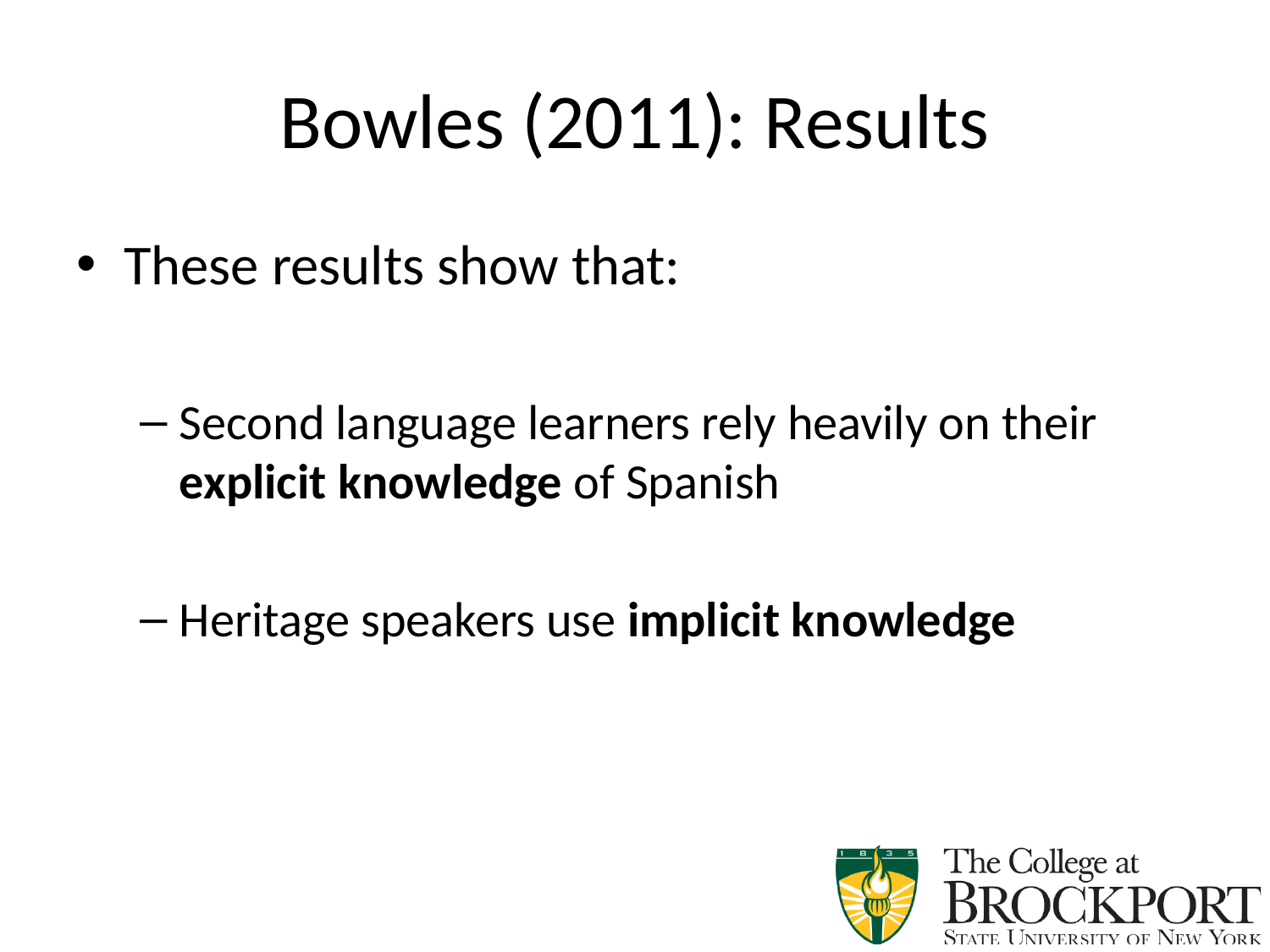

# Bowles (2011): Results
These results show that:

Second language learners rely heavily on their explicit knowledge of Spanish

Heritage speakers use implicit knowledge